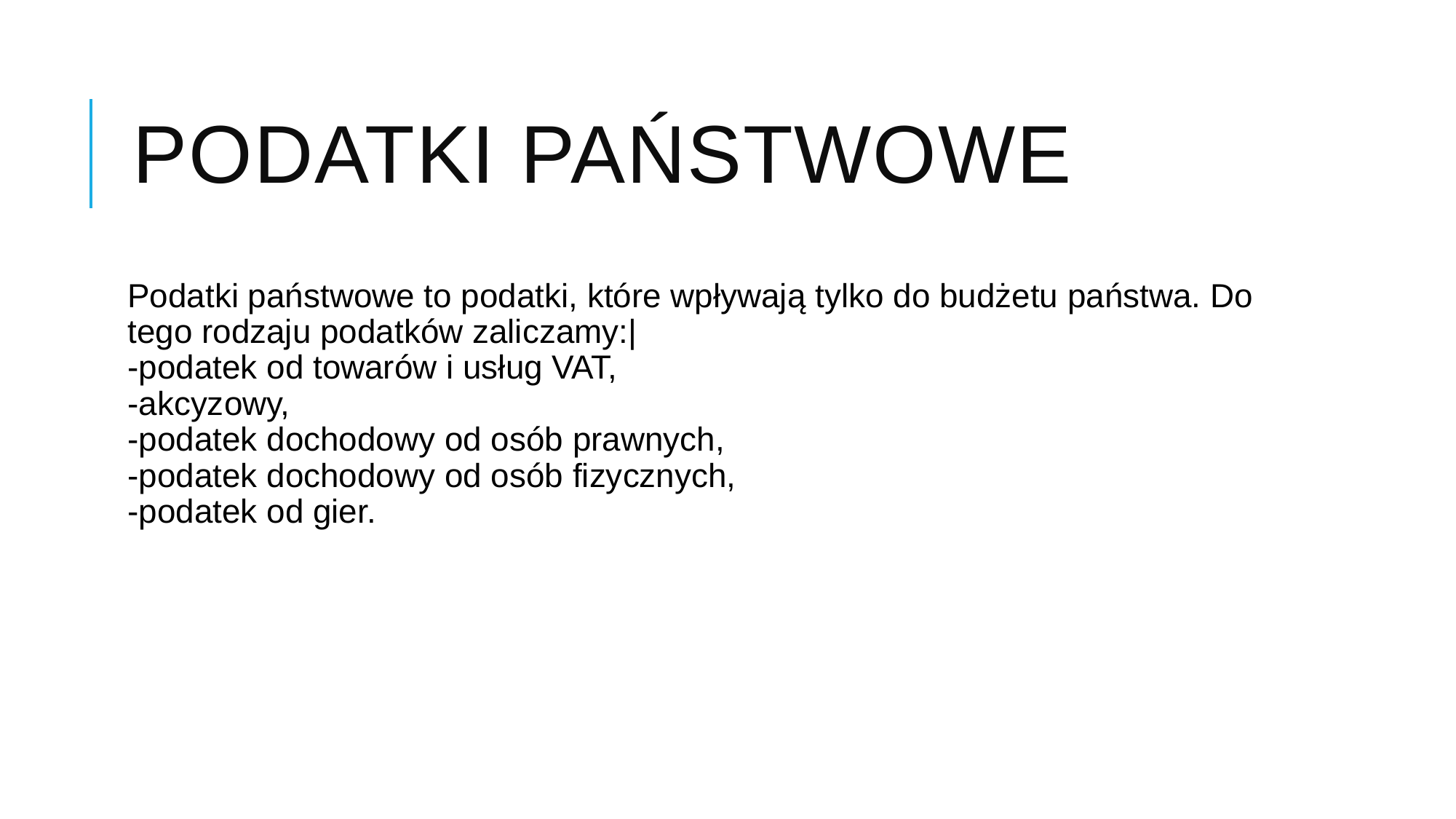

# Podatki państwowe
Podatki państwowe to podatki, które wpływają tylko do budżetu państwa. Do tego rodzaju podatków zaliczamy:|
-podatek od towarów i usług VAT,
-akcyzowy,
-podatek dochodowy od osób prawnych,
-podatek dochodowy od osób fizycznych,
-podatek od gier.